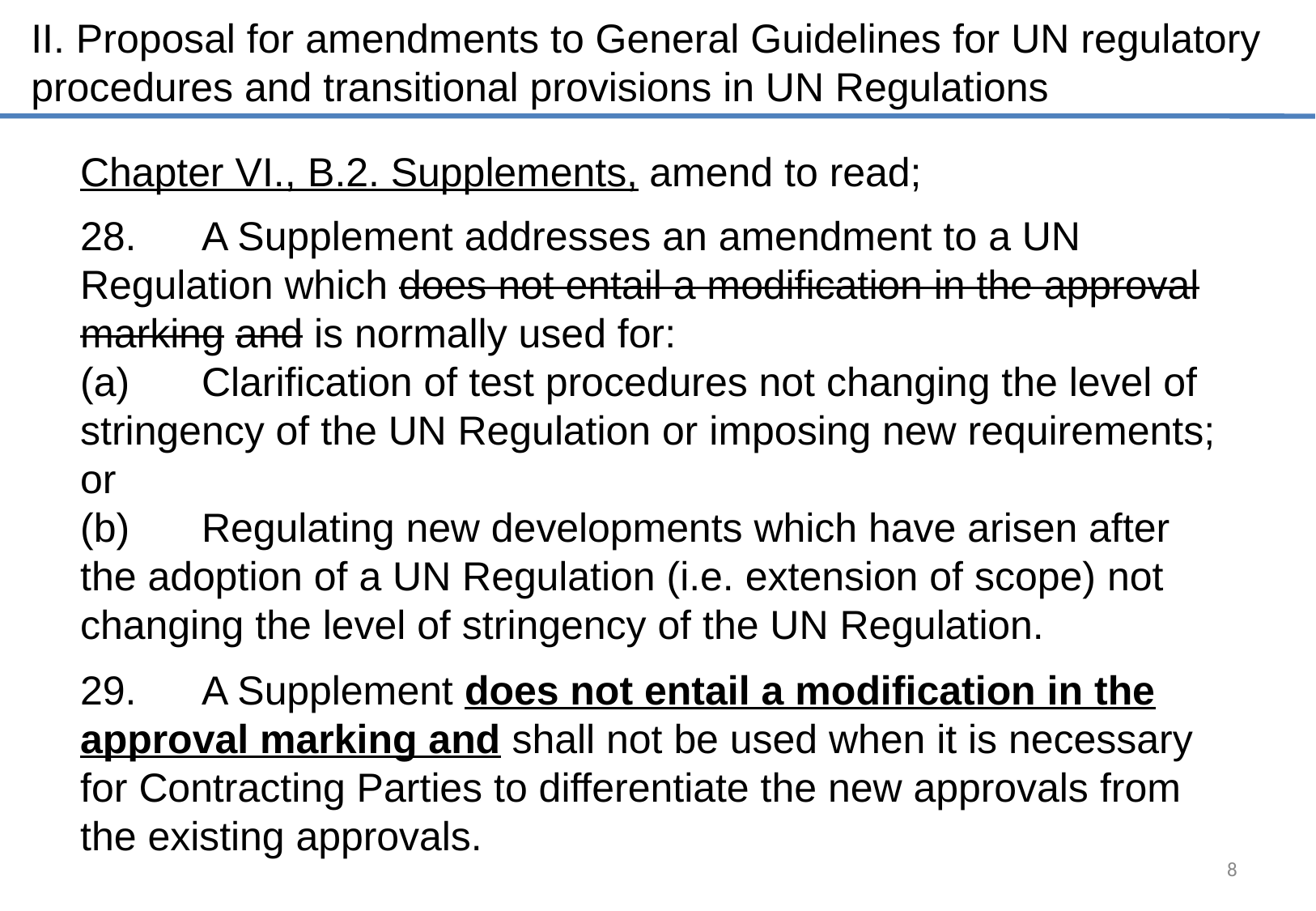

II. Proposal for amendments to General Guidelines for UN regulatory procedures and transitional provisions in UN Regulations

Chapter VI., B.2. Supplements, amend to read;

28.	A Supplement addresses an amendment to a UN Regulation which does not entail a modification in the approval marking and is normally used for:
(a)	Clarification of test procedures not changing the level of stringency of the UN Regulation or imposing new requirements; or
(b)	Regulating new developments which have arisen after the adoption of a UN Regulation (i.e. extension of scope) not changing the level of stringency of the UN Regulation.

29.	A Supplement does not entail a modification in the approval marking and shall not be used when it is necessary for Contracting Parties to differentiate the new approvals from the existing approvals.
8